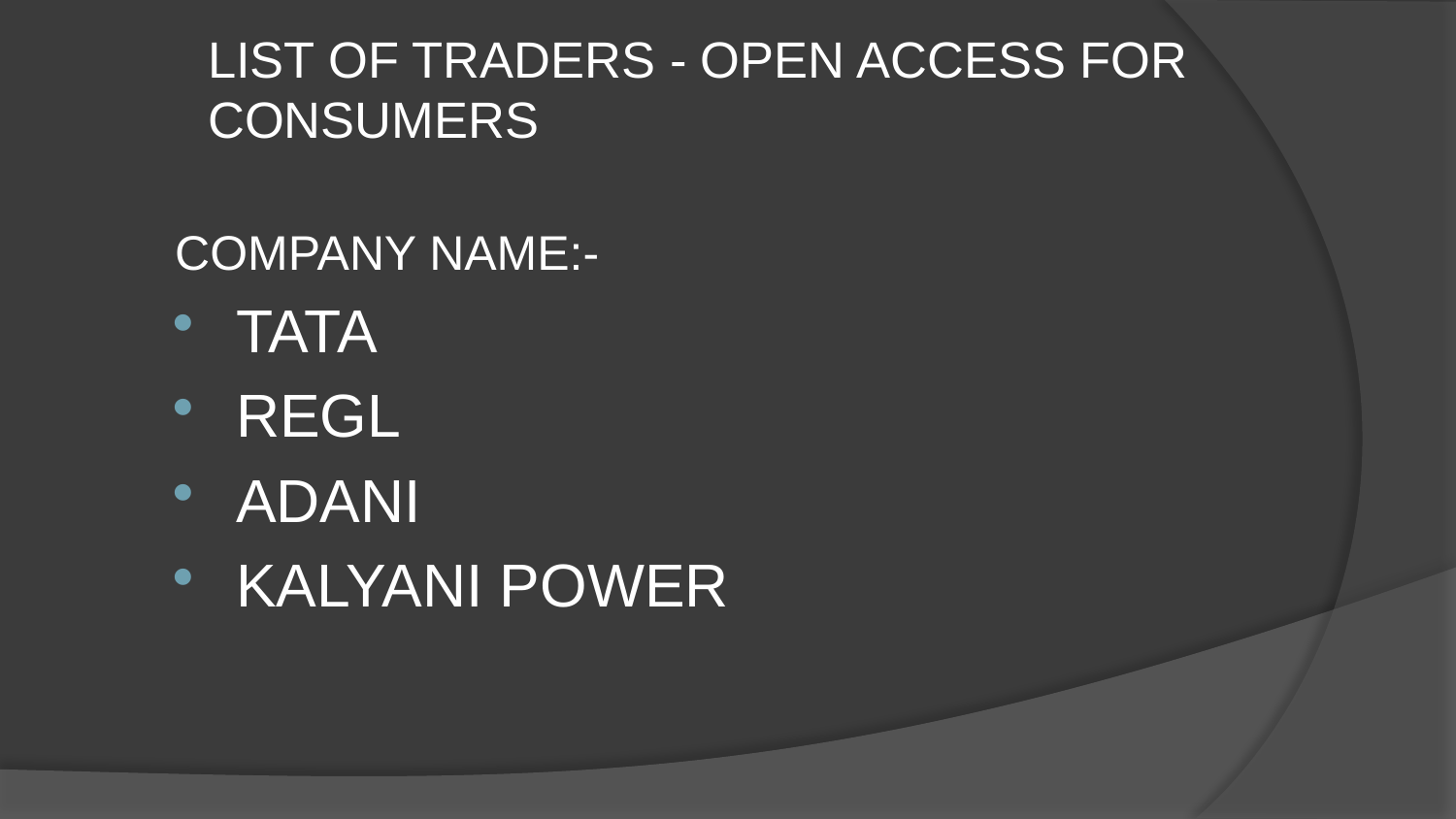

# LIST OF TRADERS - OPEN ACCESS FOR CONSUMERS
COMPANY NAME:-
TATA
REGL
ADANI
KALYANI POWER